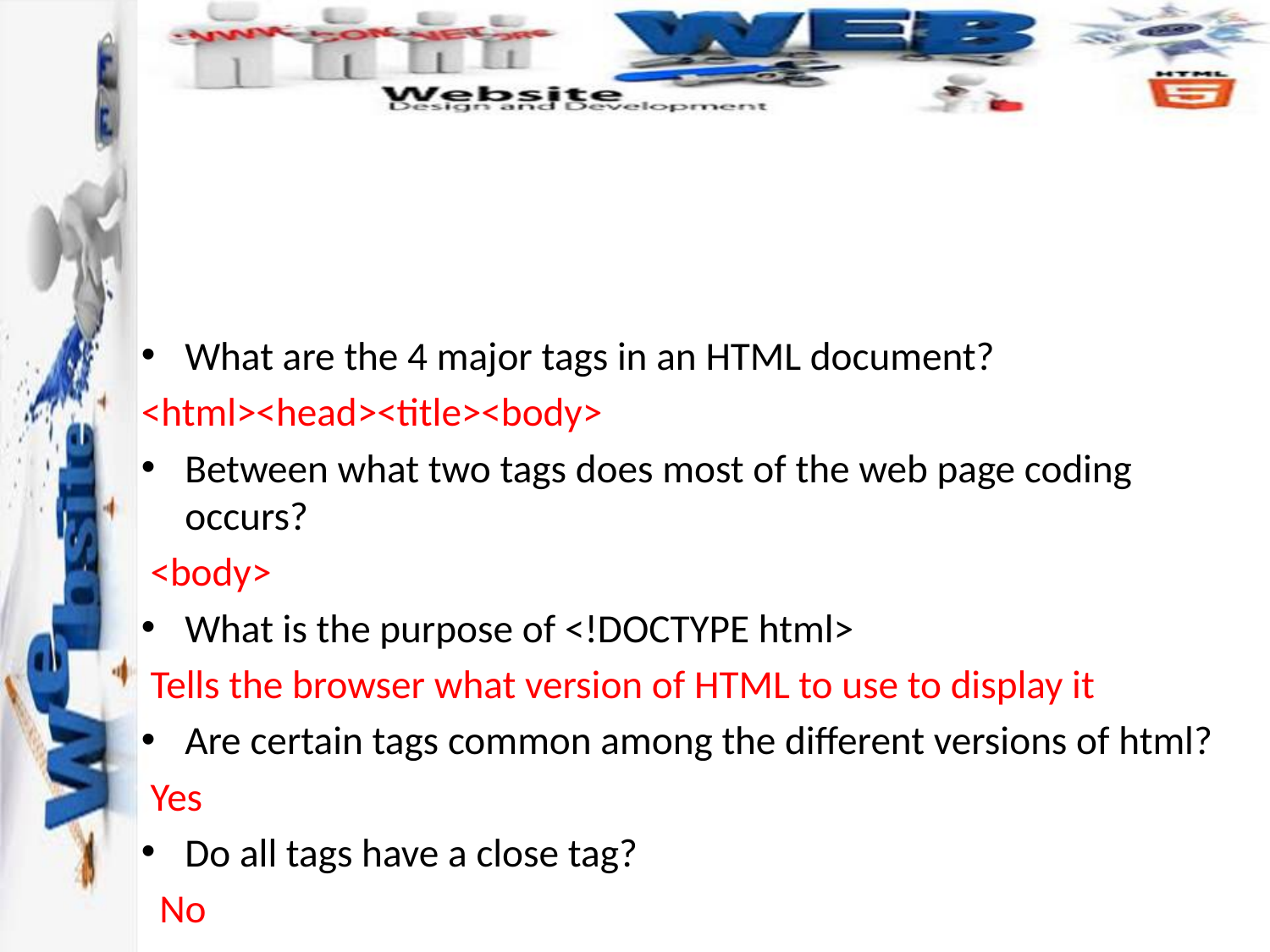

#
What are the 4 major tags in an HTML document?
<html><head><title><body>
Between what two tags does most of the web page coding occurs?
 <body>
What is the purpose of <!DOCTYPE html>
 Tells the browser what version of HTML to use to display it
Are certain tags common among the different versions of html?
 Yes
Do all tags have a close tag?
  No